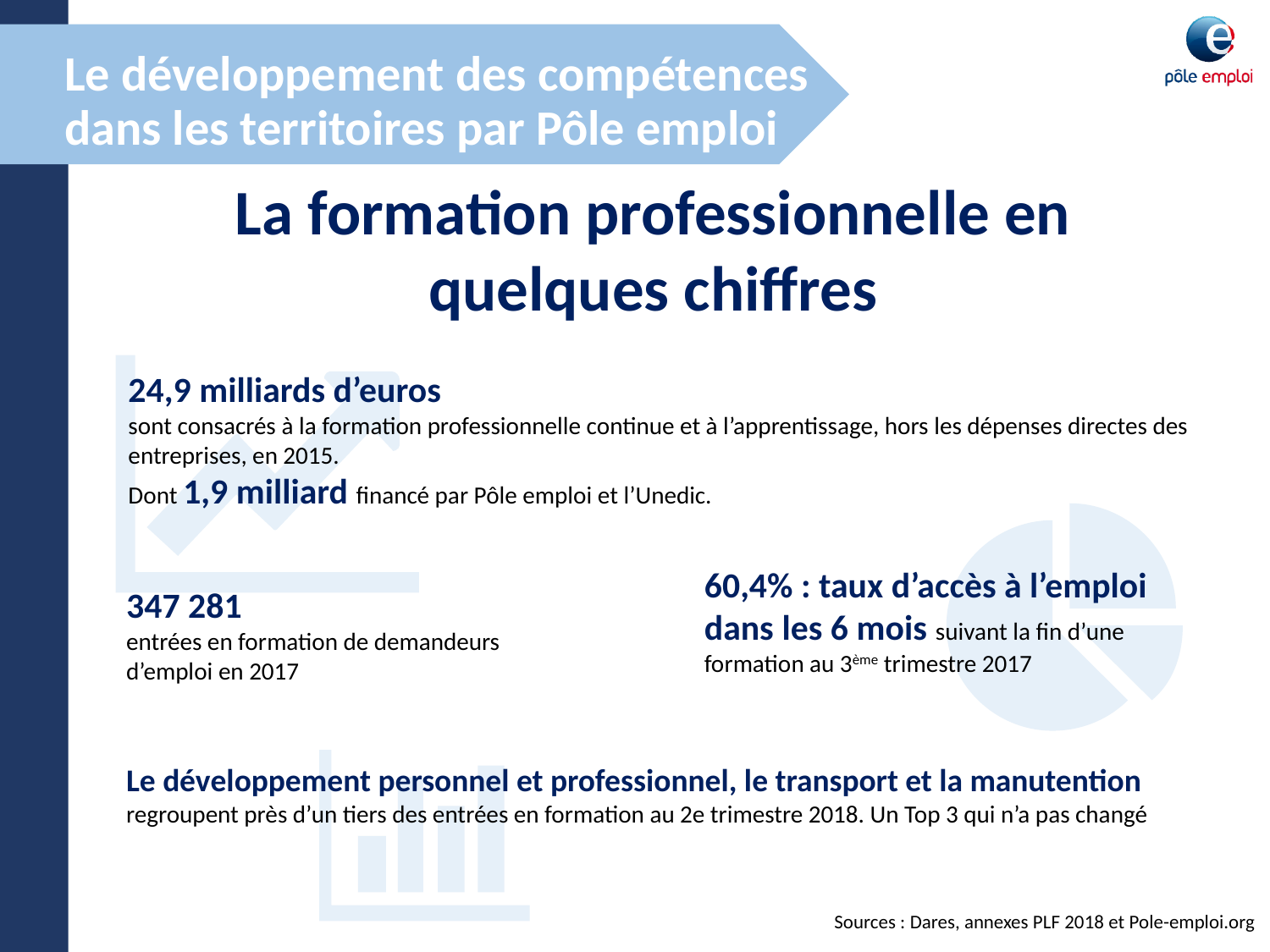

Le développement des compétences dans les territoires par Pôle emploi
La formation professionnelle en quelques chiffres

24,9 milliards d’euros
sont consacrés à la formation professionnelle continue et à l’apprentissage, hors les dépenses directes des entreprises, en 2015.
Dont 1,9 milliard financé par Pôle emploi et l’Unedic.

60,4% : taux d’accès à l’emploi dans les 6 mois suivant la fin d’une formation au 3ème trimestre 2017
347 281
entrées en formation de demandeurs d’emploi en 2017

Le développement personnel et professionnel, le transport et la manutention regroupent près d’un tiers des entrées en formation au 2e trimestre 2018. Un Top 3 qui n’a pas changé
Sources : Dares, annexes PLF 2018 et Pole-emploi.org